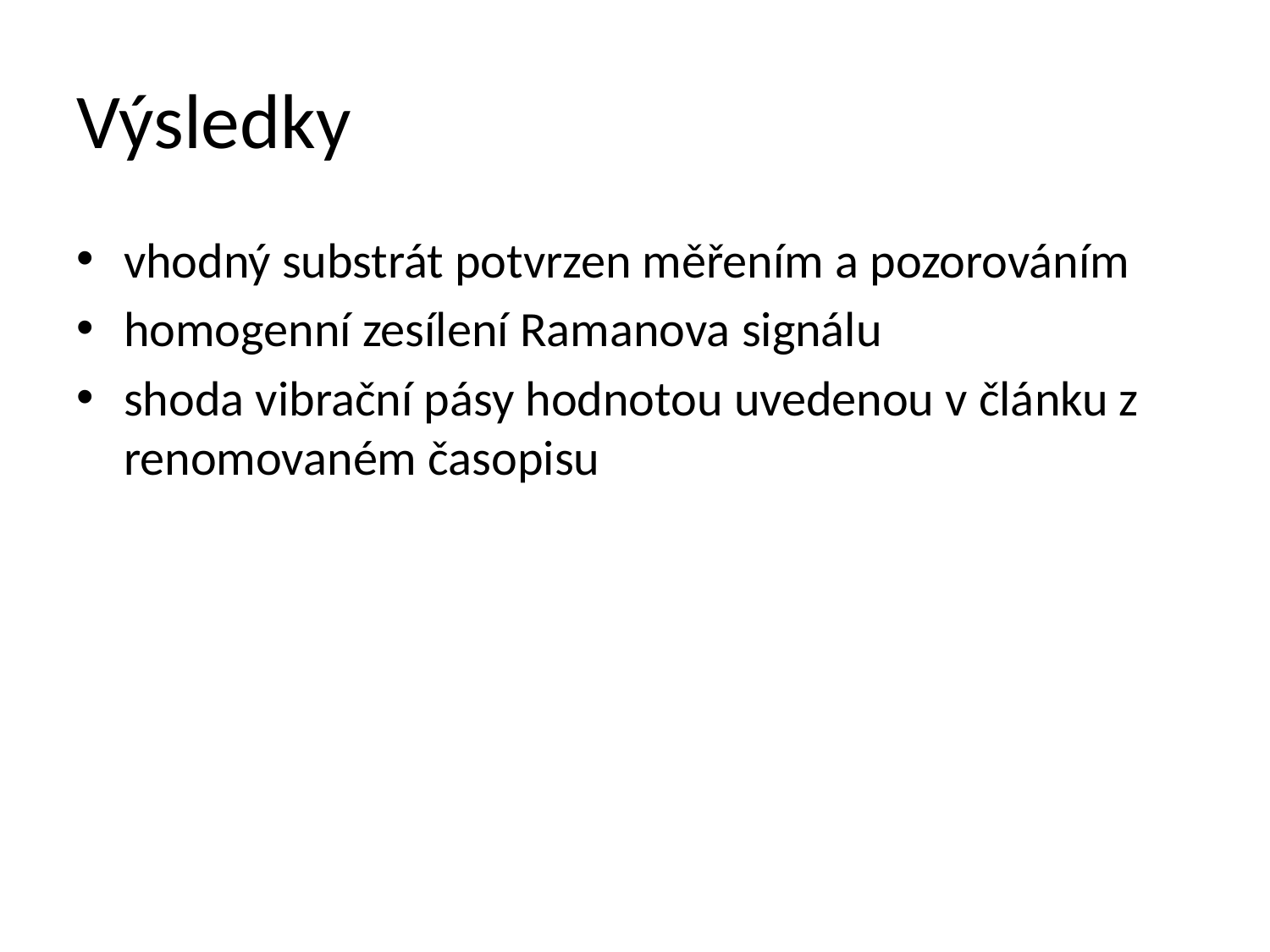

# Výsledky
vhodný substrát potvrzen měřením a pozorováním
homogenní zesílení Ramanova signálu
shoda vibrační pásy hodnotou uvedenou v článku z renomovaném časopisu